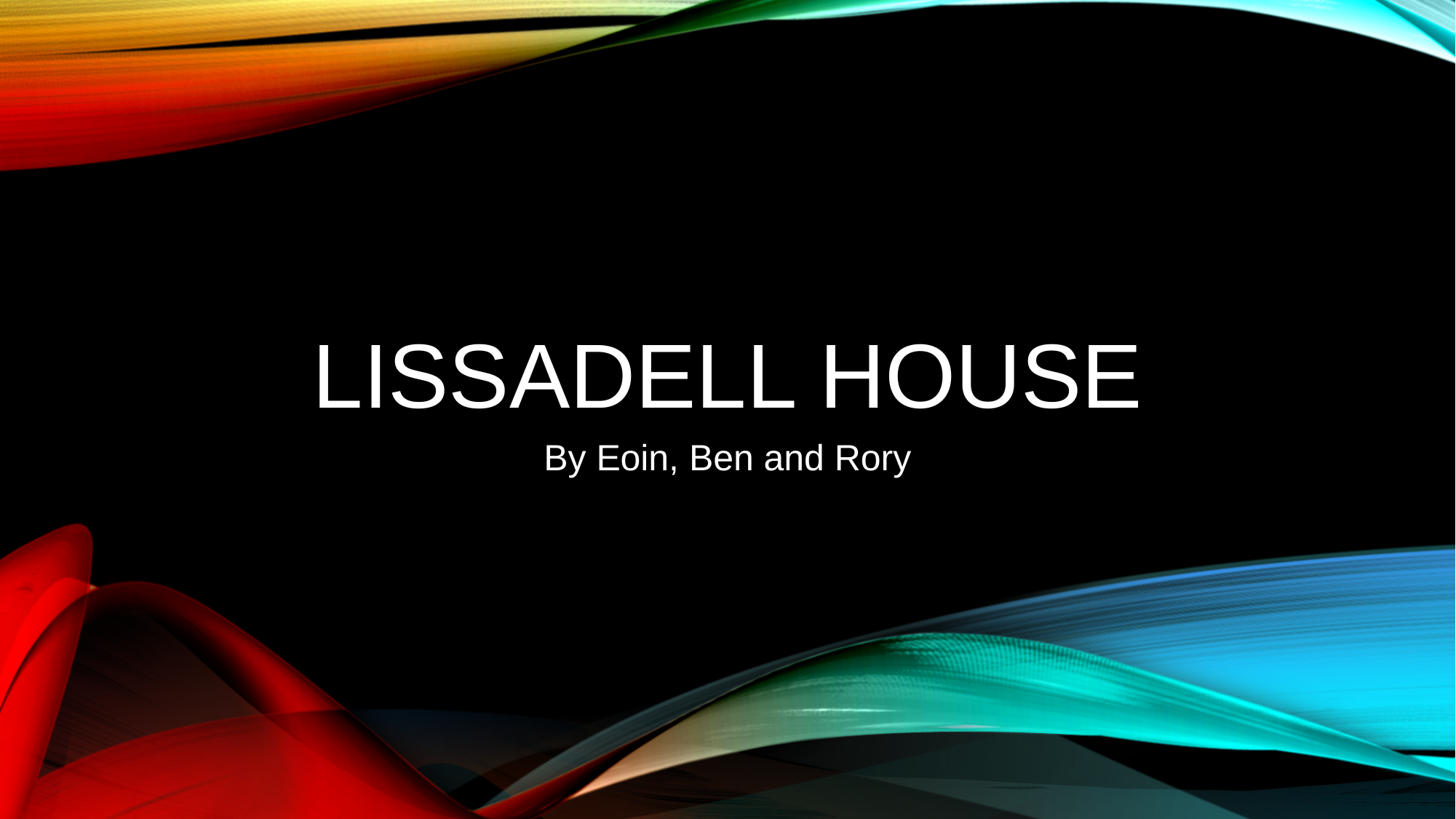

# Lissadell HOUSE
By Eoin, Ben and Rory